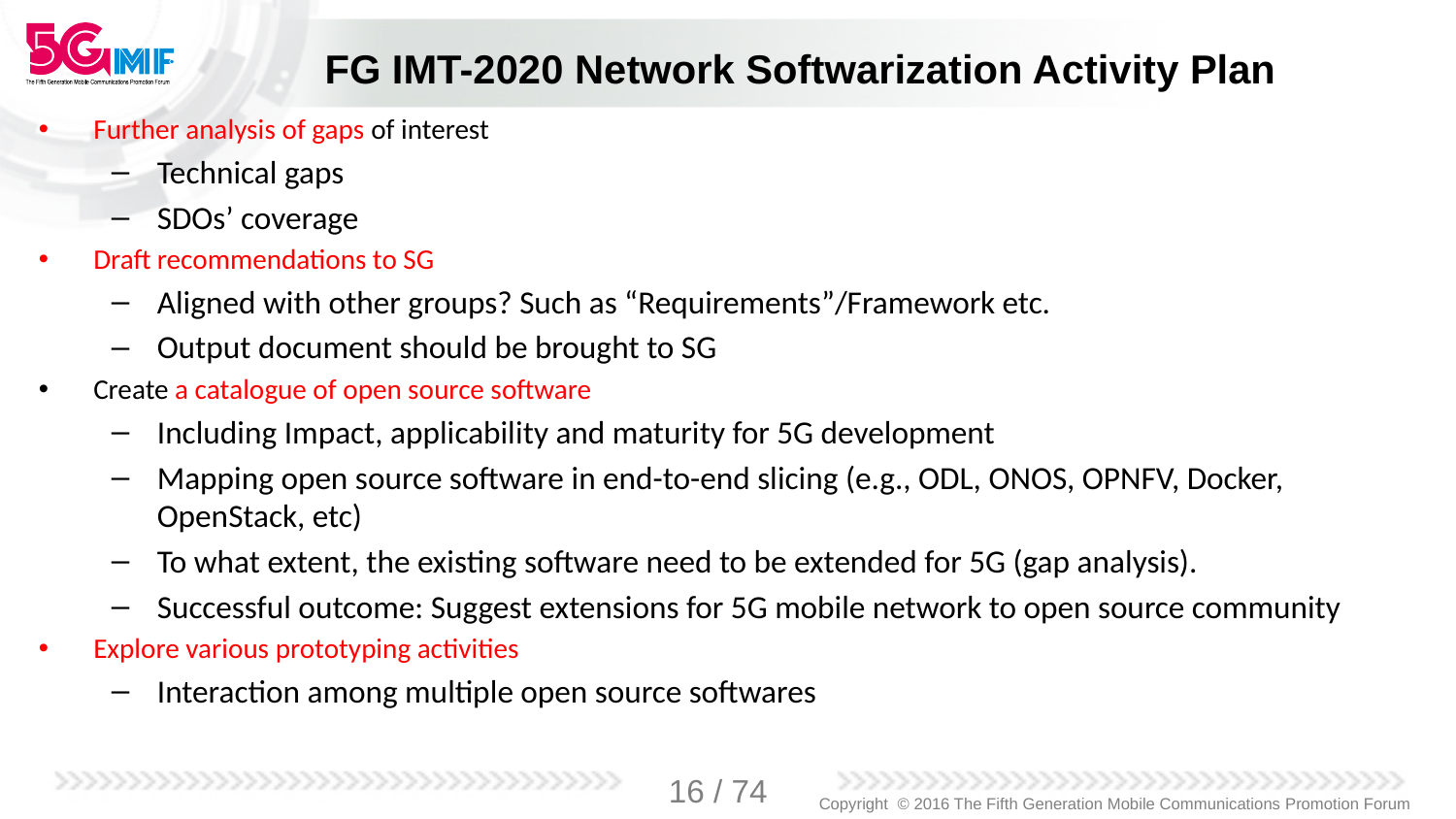

# FG IMT-2020 Network Softwarization Activity Plan
Further analysis of gaps of interest
Technical gaps
SDOs’ coverage
Draft recommendations to SG
Aligned with other groups? Such as “Requirements”/Framework etc.
Output document should be brought to SG
Create a catalogue of open source software
Including Impact, applicability and maturity for 5G development
Mapping open source software in end-to-end slicing (e.g., ODL, ONOS, OPNFV, Docker, OpenStack, etc)
To what extent, the existing software need to be extended for 5G (gap analysis).
Successful outcome: Suggest extensions for 5G mobile network to open source community
Explore various prototyping activities
Interaction among multiple open source softwares